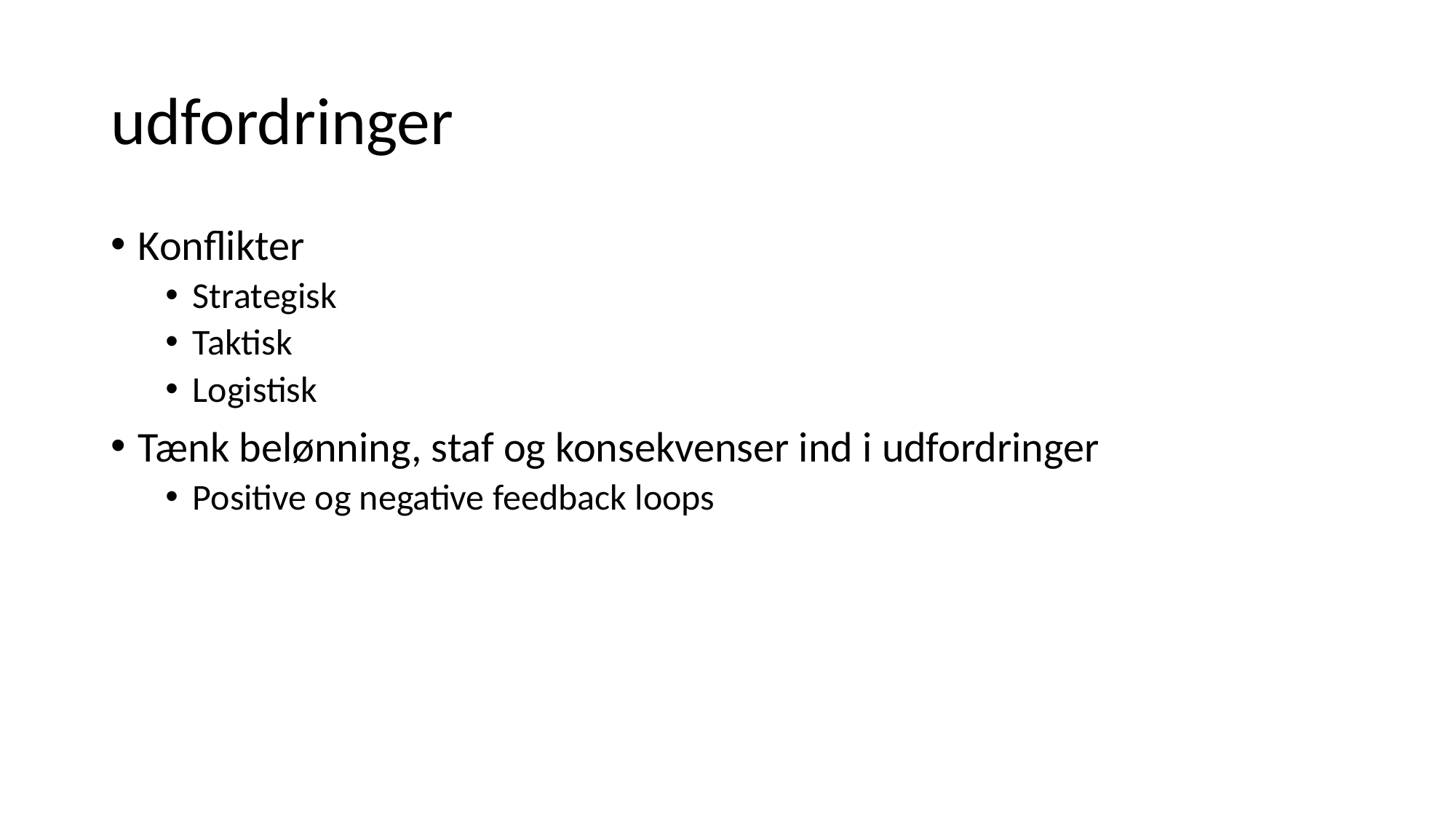

# udfordringer
Konflikter
Strategisk
Taktisk
Logistisk
Tænk belønning, staf og konsekvenser ind i udfordringer
Positive og negative feedback loops